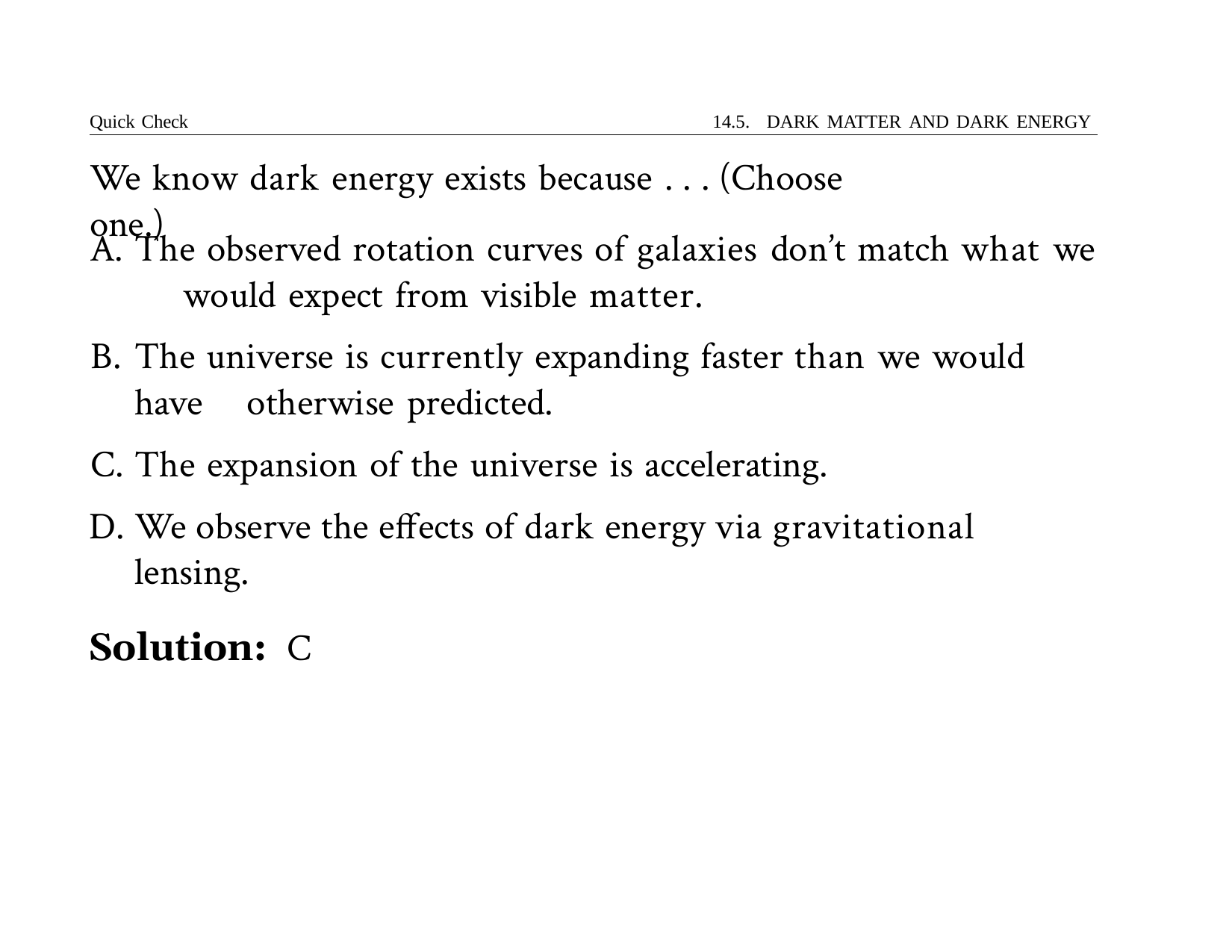

Quick Check	14.5.  DARK MATTER AND DARK ENERGY

# We know dark energy exists because . . . (Choose one.)
The observed rotation curves of galaxies don’t match what we 	would expect from visible matter.
The universe is currently expanding faster than we would have 	otherwise predicted.
The expansion of the universe is accelerating.
We observe the effects of dark energy via gravitational lensing.
Solution:	C